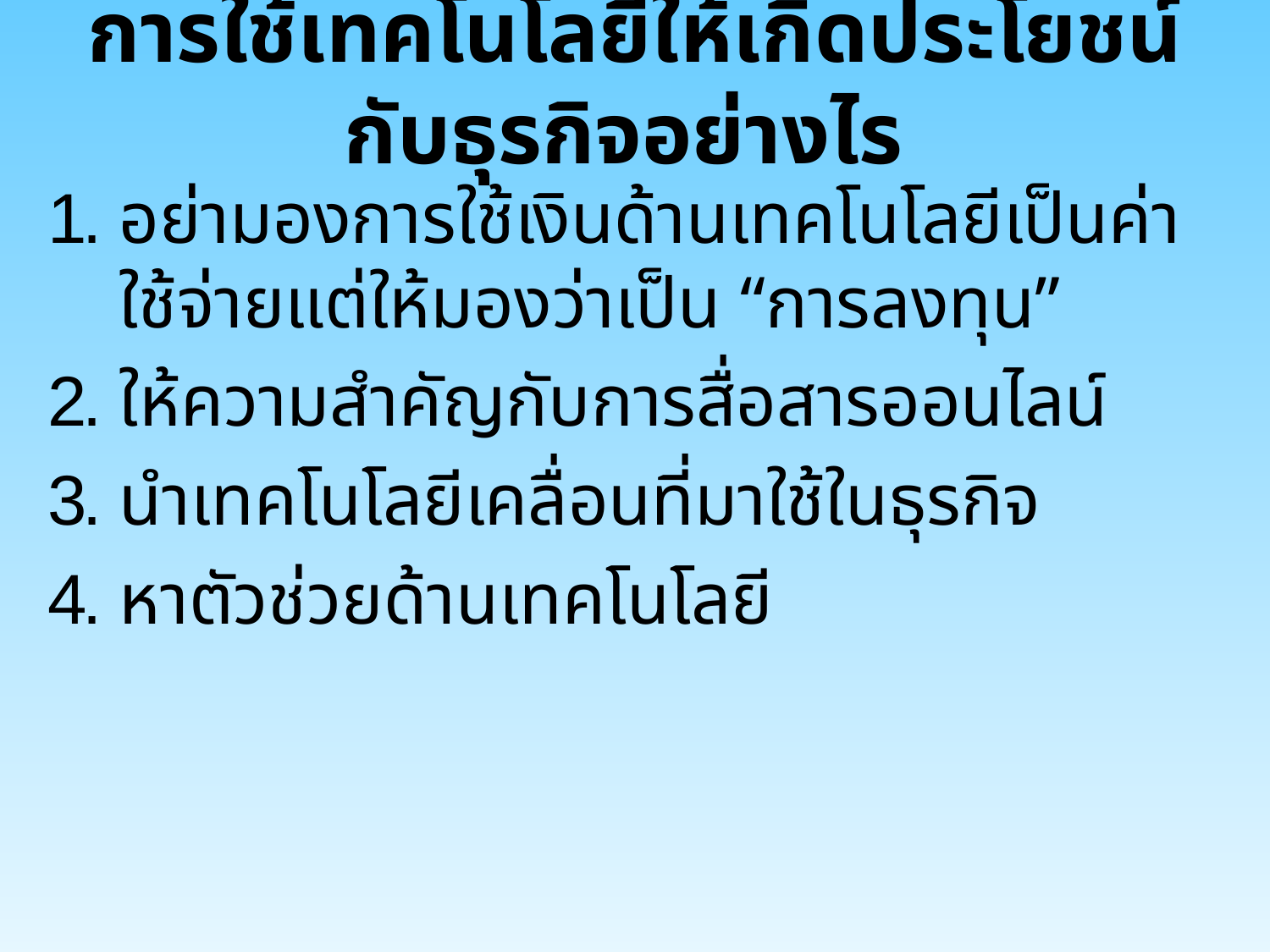

# การใช้เทคโนโลยีให้เกิดประโยชน์กับธุรกิจอย่างไร
อย่ามองการใช้เงินด้านเทคโนโลยีเป็นค่าใช้จ่ายแต่ให้มองว่าเป็น “การลงทุน”
ให้ความสำคัญกับการสื่อสารออนไลน์
นำเทคโนโลยีเคลื่อนที่มาใช้ในธุรกิจ
หาตัวช่วยด้านเทคโนโลยี